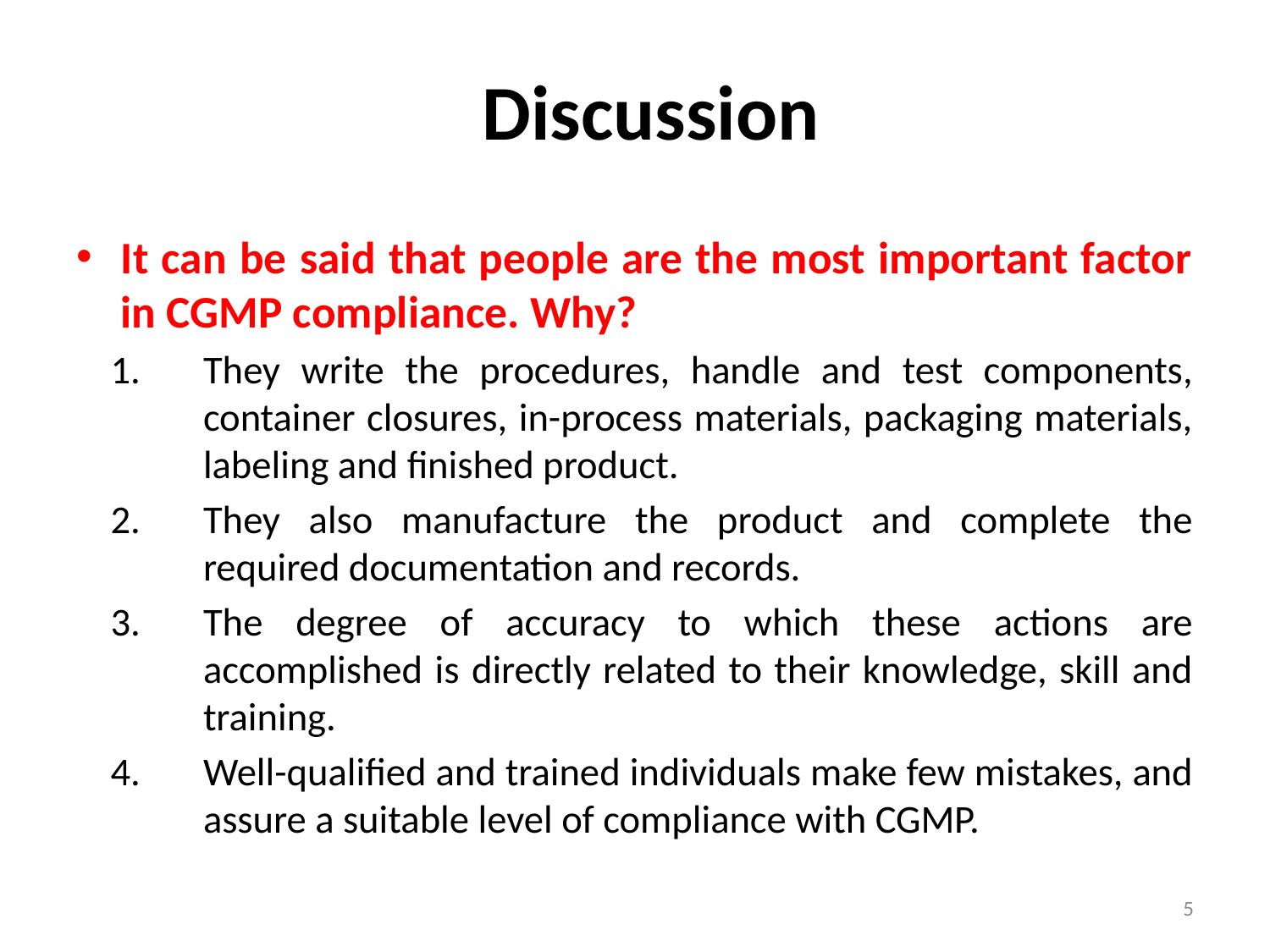

# Discussion
It can be said that people are the most important factor in CGMP compliance. Why?
They write the procedures, handle and test components, container closures, in-process materials, packaging materials, labeling and finished product.
They also manufacture the product and complete the required documentation and records.
The degree of accuracy to which these actions are accomplished is directly related to their knowledge, skill and training.
Well-qualified and trained individuals make few mistakes, and assure a suitable level of compliance with CGMP.

5